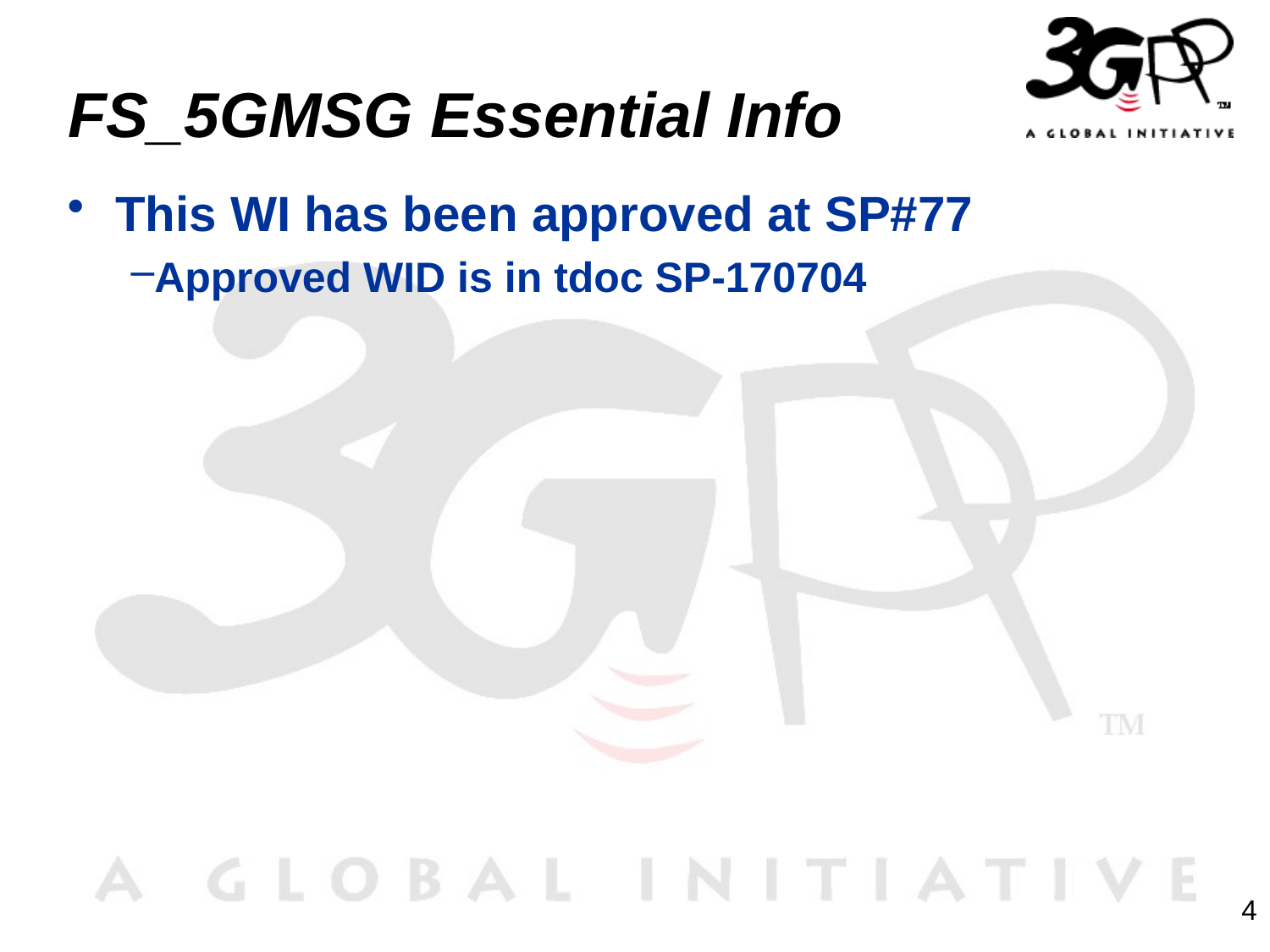

# FS_5GMSG Essential Info
This WI has been approved at SP#77
Approved WID is in tdoc SP-170704
4